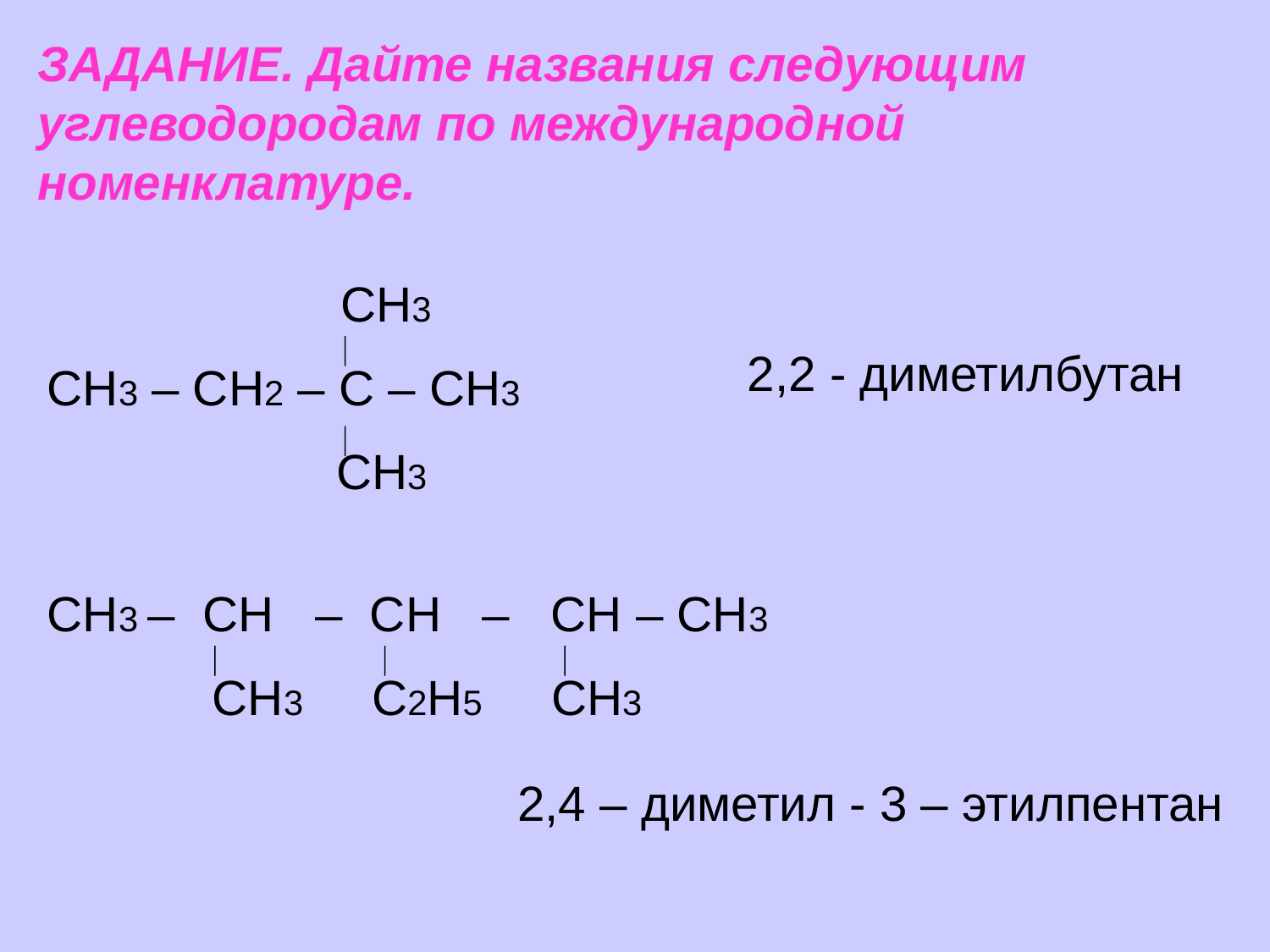

ЗАДАНИЕ. Дайте названия следующим углеводородам по международной номенклатуре.
                                 СН3
СН3 – СН2 – С – СН3
                     СН3

2,2 - диметилбутан

СН3 –  СН   –  СН   –   СН – СН3
            СН3     С2Н5     СН3

2,4 – диметил - 3 – этилпентан